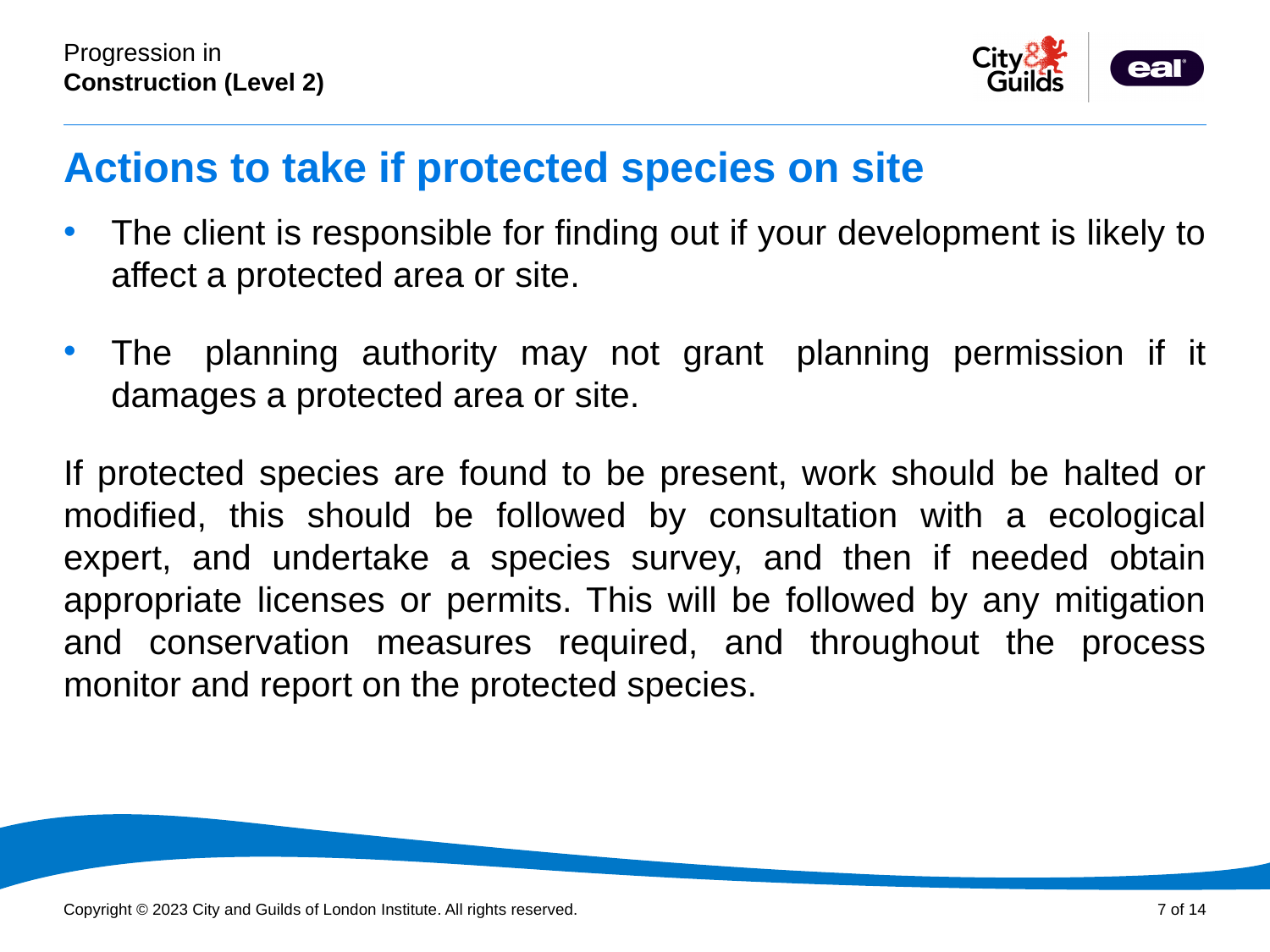

# Actions to take if protected species on site
The client is responsible for finding out if your development is likely to affect a protected area or site.
The  planning authority may not grant  planning permission if it damages a protected area or site.
If protected species are found to be present, work should be halted or modified, this should be followed by consultation with a ecological expert, and undertake a species survey, and then if needed obtain appropriate licenses or permits. This will be followed by any mitigation and conservation measures required, and throughout the process monitor and report on the protected species.